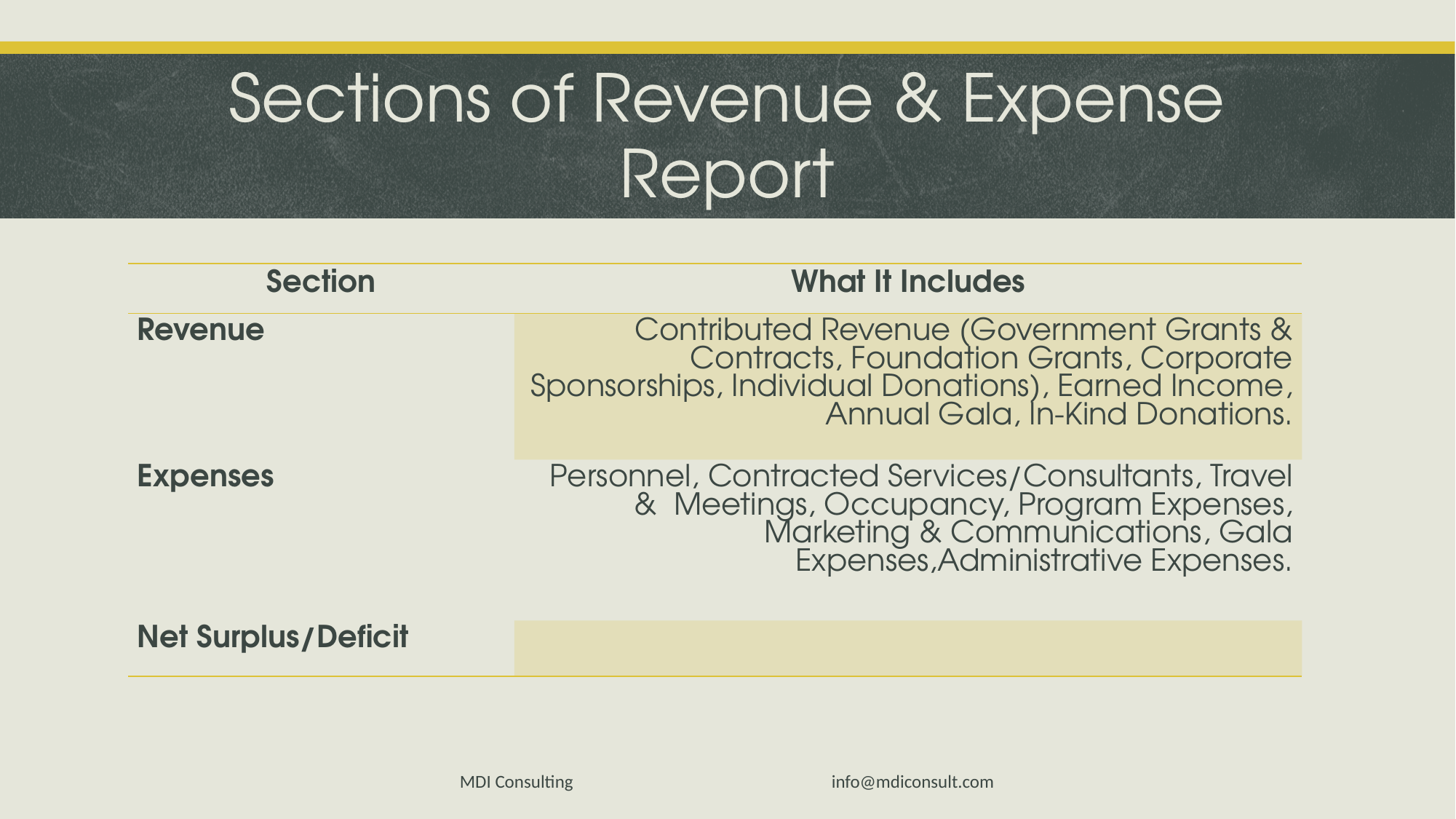

# Sections of Revenue & Expense Report
| Section | What It Includes |
| --- | --- |
| Revenue | Contributed Revenue (Government Grants & Contracts, Foundation Grants, Corporate Sponsorships, Individual Donations), Earned Income, Annual Gala, In-Kind Donations. |
| Expenses | Personnel, Contracted Services/Consultants, Travel & Meetings, Occupancy, Program Expenses, Marketing & Communications, Gala Expenses,Administrative Expenses. |
| Net Surplus/Deficit |  |
MDI Consulting                                                              info@mdiconsult.com